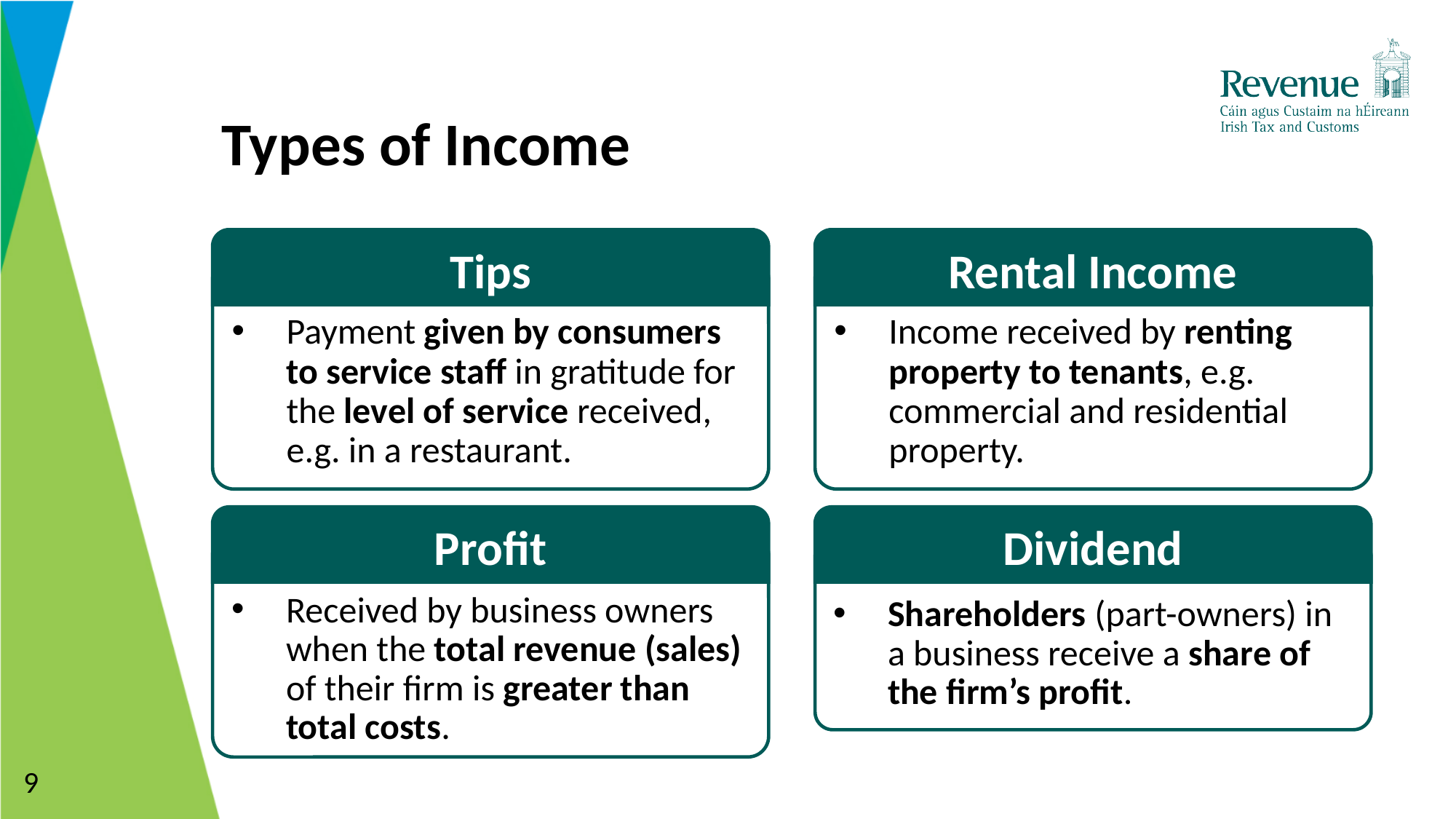

# Types of Income 2
Types of Income
Tips
Payment given by consumers to service staff in gratitude for the level of service received, e.g. in a restaurant.
Rental Income
Income received by renting property to tenants, e.g. commercial and residential property.
Profit
Received by business owners when the total revenue (sales) of their firm is greater than total costs.
Dividend
Shareholders (part-owners) in a business receive a share of the firm’s profit.
9